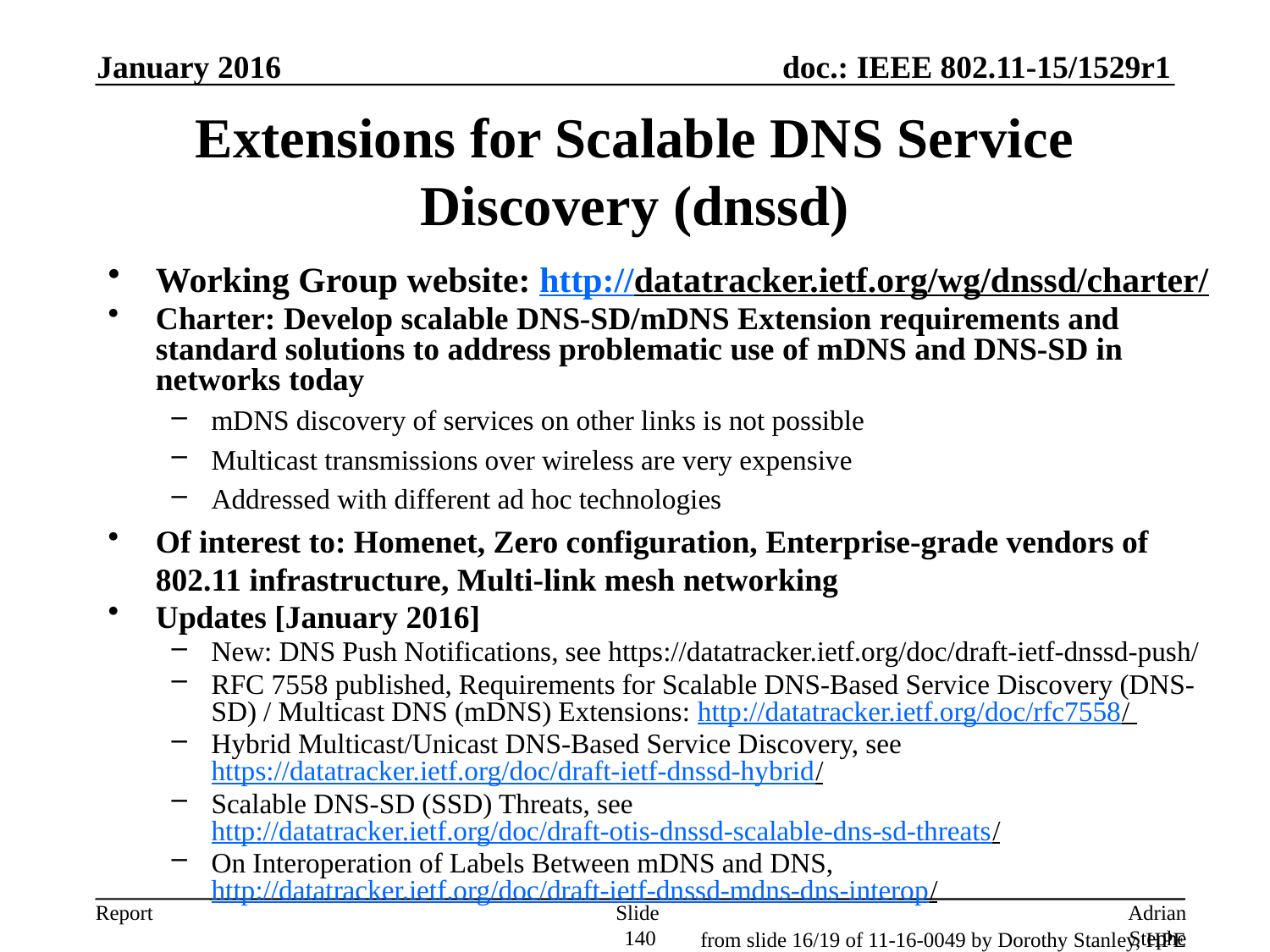

January 2016
# Extensions for Scalable DNS Service Discovery (dnssd)

Working Group website: http://datatracker.ietf.org/wg/dnssd/charter/
Charter: Develop scalable DNS-SD/mDNS Extension requirements and standard solutions to address problematic use of mDNS and DNS-SD in networks today
mDNS discovery of services on other links is not possible
Multicast transmissions over wireless are very expensive
Addressed with different ad hoc technologies
Of interest to: Homenet, Zero configuration, Enterprise-grade vendors of 802.11 infrastructure, Multi-link mesh networking
Updates [January 2016]
New: DNS Push Notifications, see https://datatracker.ietf.org/doc/draft-ietf-dnssd-push/
RFC 7558 published, Requirements for Scalable DNS-Based Service Discovery (DNS-SD) / Multicast DNS (mDNS) Extensions: http://datatracker.ietf.org/doc/rfc7558/
Hybrid Multicast/Unicast DNS-Based Service Discovery, see https://datatracker.ietf.org/doc/draft-ietf-dnssd-hybrid/
Scalable DNS-SD (SSD) Threats, see http://datatracker.ietf.org/doc/draft-otis-dnssd-scalable-dns-sd-threats/
On Interoperation of Labels Between mDNS and DNS, http://datatracker.ietf.org/doc/draft-ietf-dnssd-mdns-dns-interop/

Slide 140
Adrian Stephens, Intel Corporation
from slide 16/19 of 11-16-0049 by Dorothy Stanley, HPE